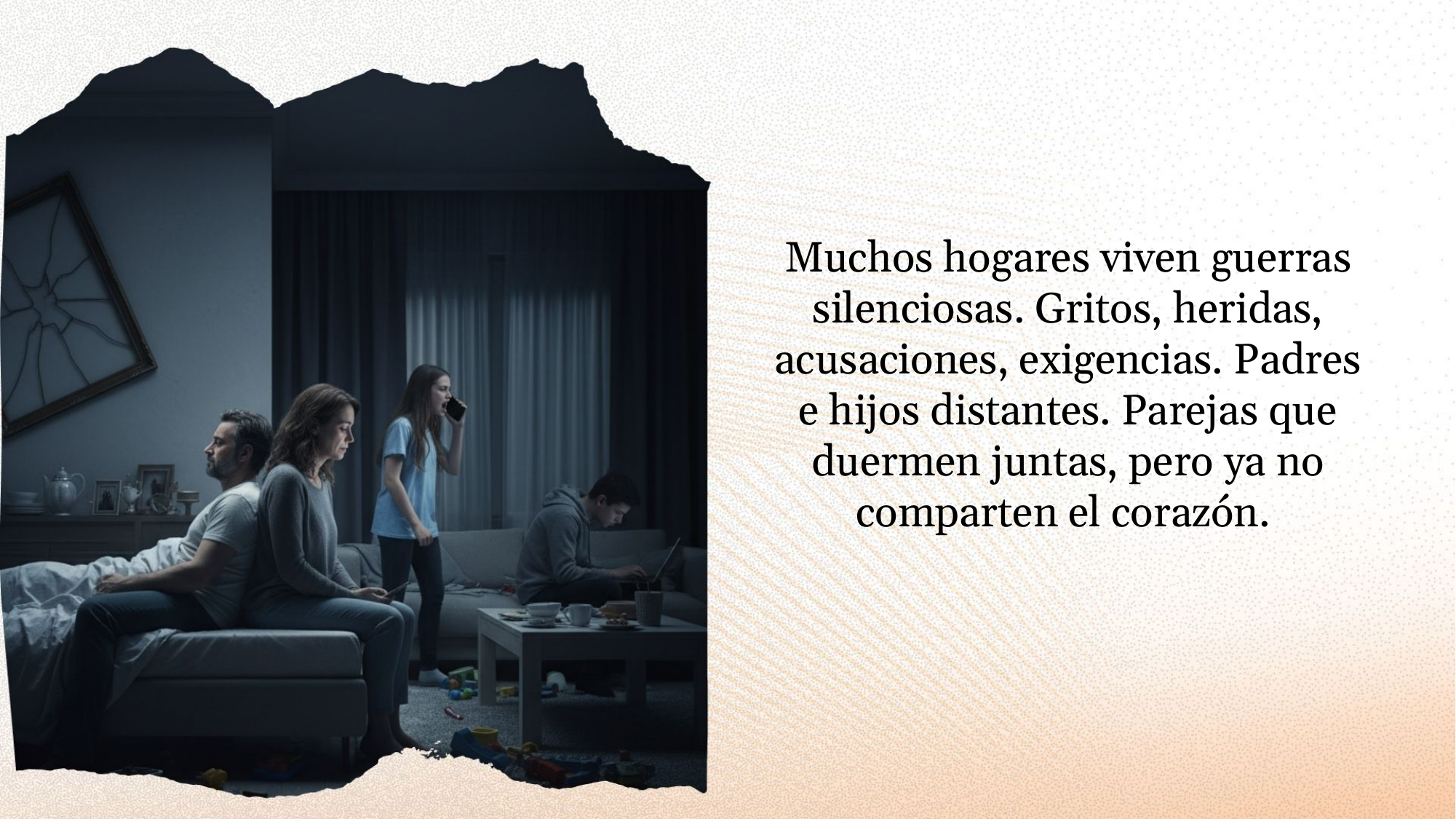

Muchos hogares viven guerras silenciosas. Gritos, heridas, acusaciones, exigencias. Padres e hijos distantes. Parejas que duermen juntas, pero ya no comparten el corazón.